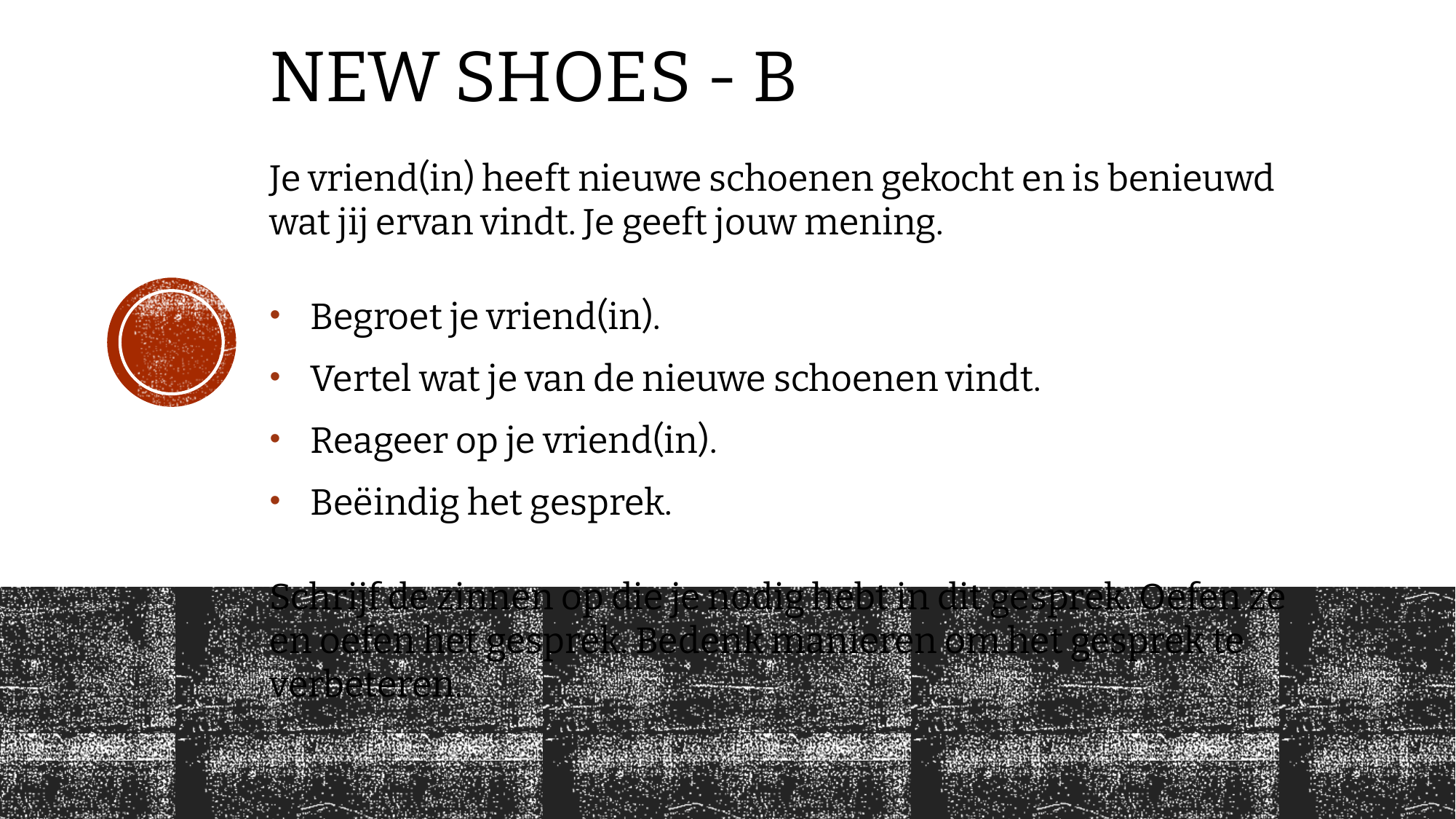

# New shoes - b
Je vriend(in) heeft nieuwe schoenen gekocht en is benieuwd wat jij ervan vindt. Je geeft jouw mening.

Begroet je vriend(in).
Vertel wat je van de nieuwe schoenen vindt.
Reageer op je vriend(in).
Beëindig het gesprek.

Schrijf de zinnen op die je nodig hebt in dit gesprek. Oefen ze en oefen het gesprek. Bedenk manieren om het gesprek te verbeteren.